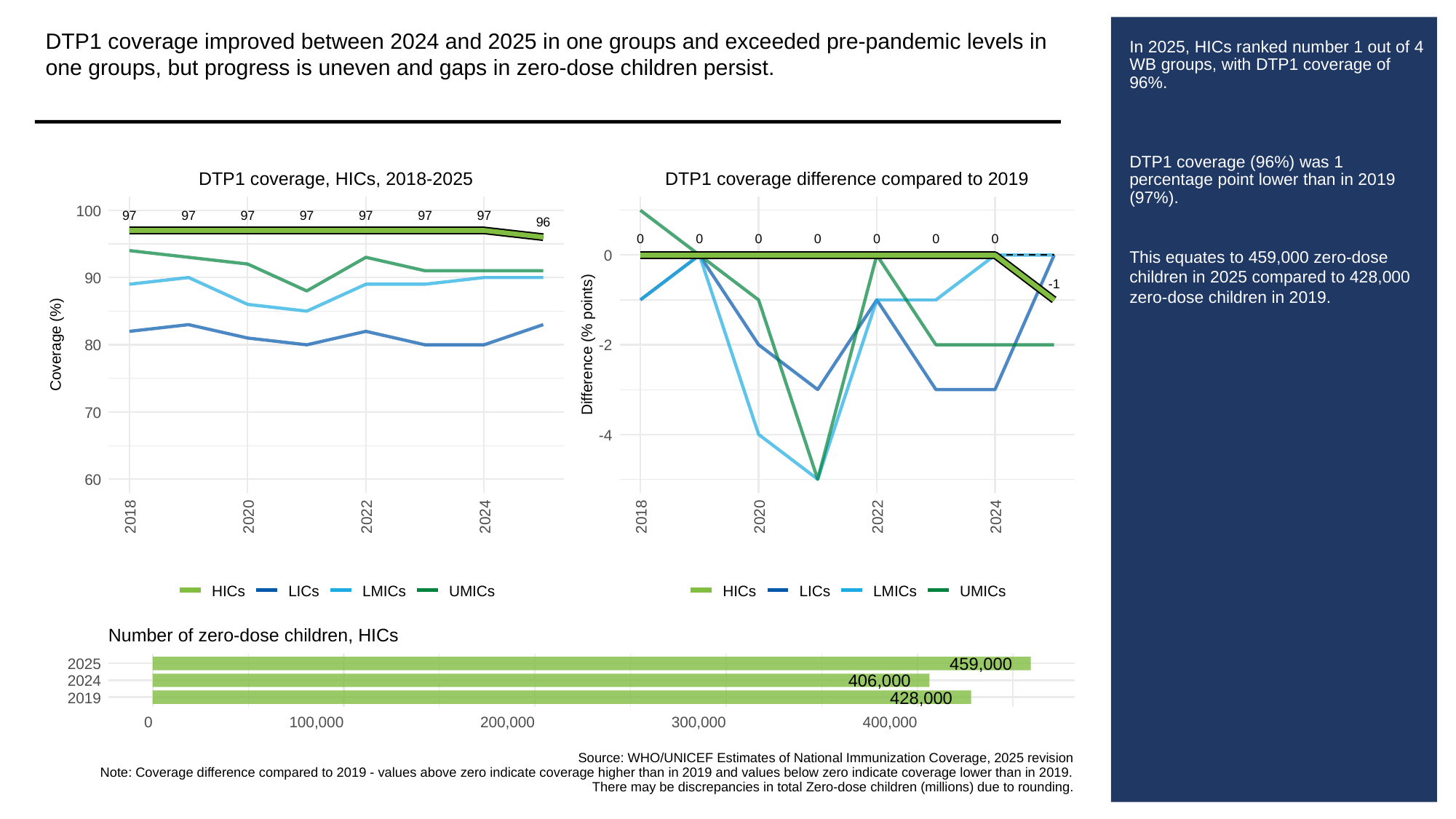

DTP1 coverage improved between 2024 and 2025 in one groups and exceeded pre-pandemic levels in one groups, but progress is uneven and gaps in zero-dose children persist.
# In 2025, HICs ranked number 1 out of 4 WB groups, with DTP1 coverage of 96%.

DTP1 coverage (96%) was 1 percentage point lower than in 2019 (97%).

This equates to 459,000 zero-dose children in 2025 compared to 428,000 zero-dose children in 2019.

DTP1 coverage, HICs, 2018-2025
DTP1 coverage difference compared to 2019

100
97
97
97
97
97
97
97

96

0
0
0
0
0
0
0

0

90

-1

Coverage (%)
80
Difference (% points)
-2

70

-4

60

2018
2020
2022
2024
2018
2020
2022
2024
HICs
LICs
LMICs
UMICs
HICs
LICs
LMICs
UMICs

Number of zero-dose children, HICs

459,000
2025

406,000
2024

428,000
2019

0
100,000
200,000
300,000
400,000
Source: WHO/UNICEF Estimates of National Immunization Coverage, 2025 revision
Note: Coverage difference compared to 2019 - values above zero indicate coverage higher than in 2019 and values below zero indicate coverage lower than in 2019.
There may be discrepancies in total Zero-dose children (millions) due to rounding.